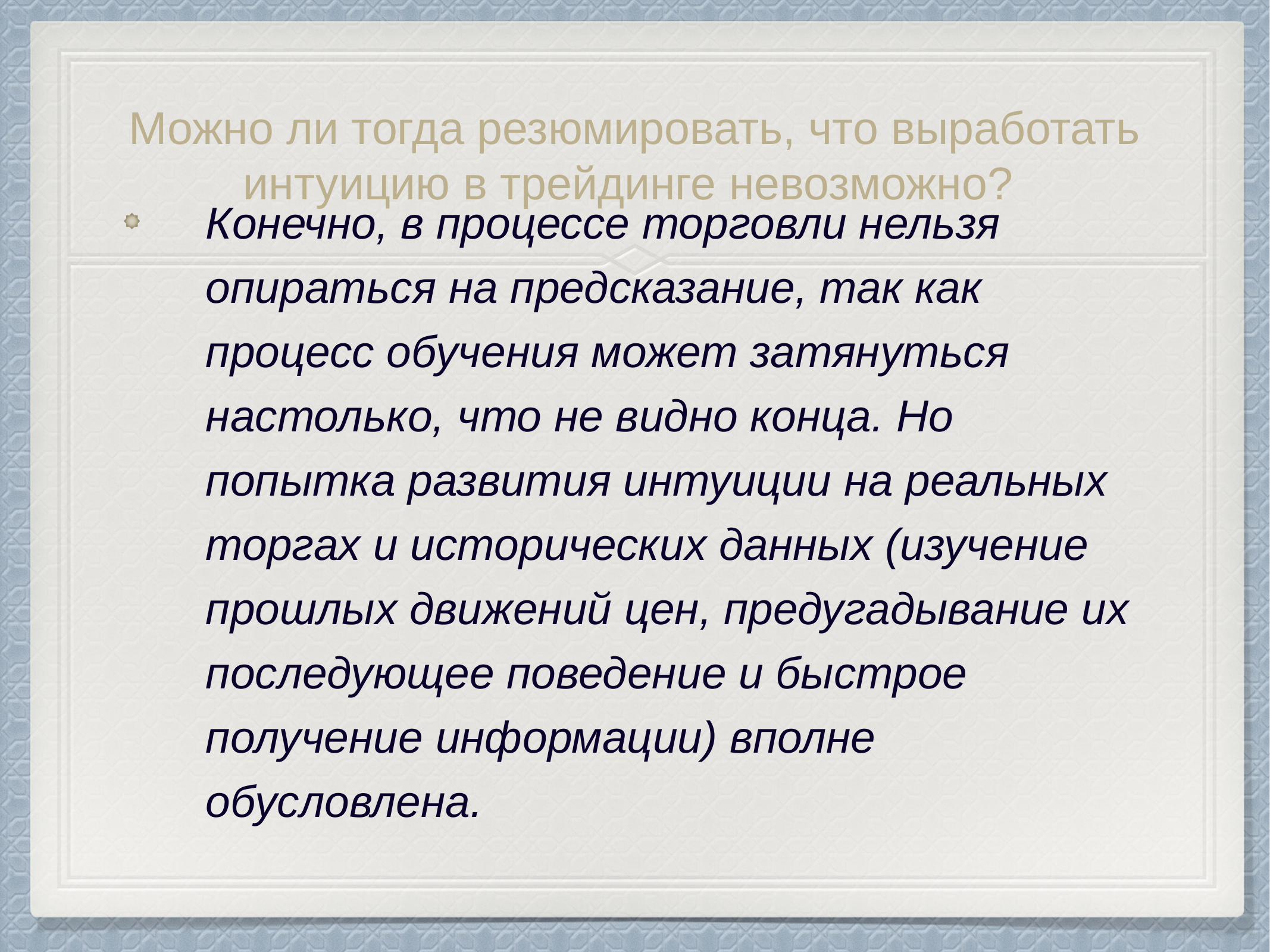

# Можно ли тогда резюмировать, что выработать интуицию в трейдинге невозможно?
Конечно, в процессе торговли нельзя опираться на предсказание, так как процесс обучения может затянуться настолько, что не видно конца. Но попытка развития интуиции на реальных торгах и исторических данных (изучение прошлых движений цен, предугадывание их последующее поведение и быстрое  получение информации) вполне обусловлена.